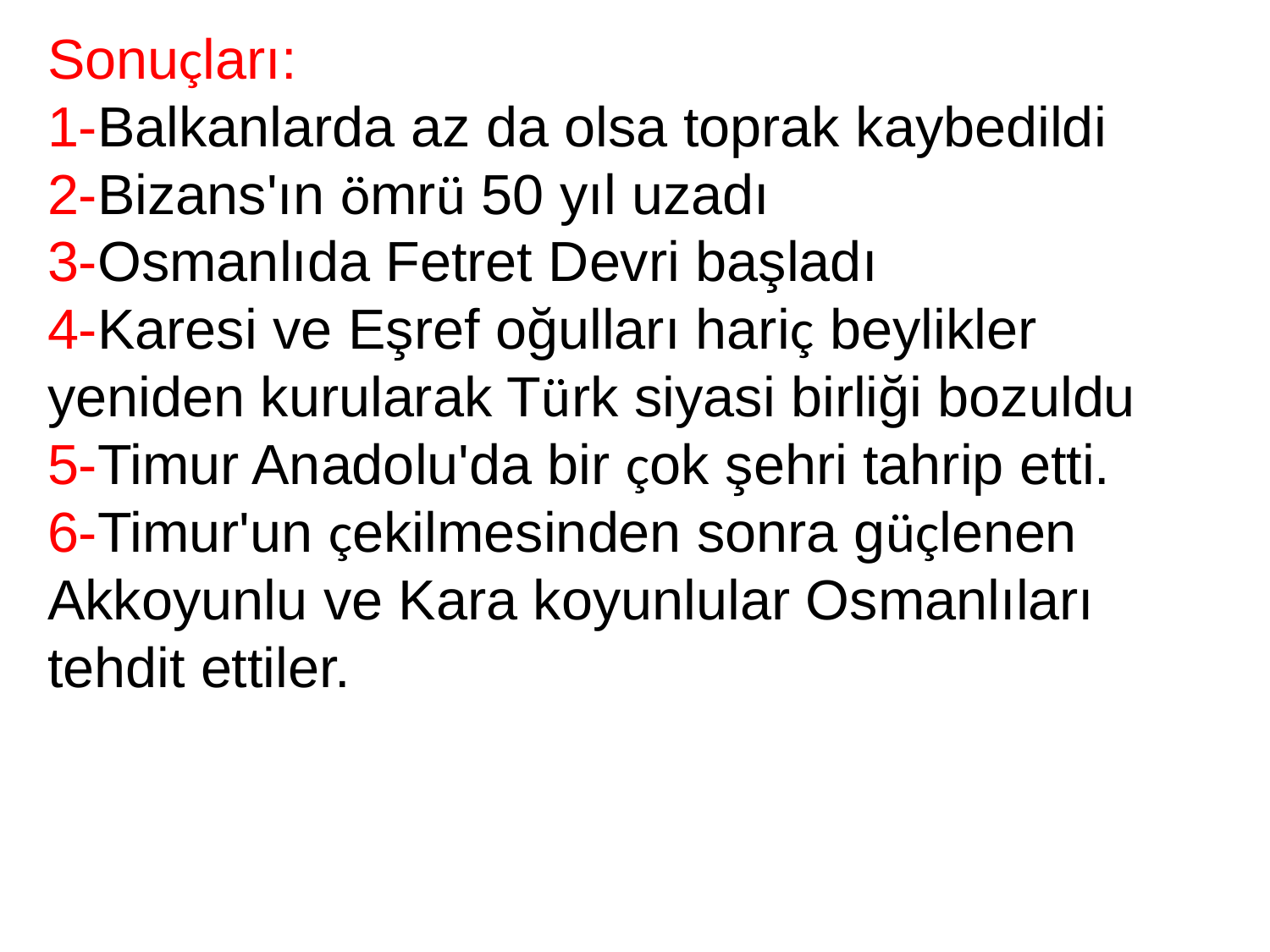

Sonuçları:
1-Balkanlarda az da olsa toprak kaybedildi
2-Bizans'ın ömrü 50 yıl uzadı
3-Osmanlıda Fetret Devri başladı
4-Karesi ve Eşref oğulları hariç beylikler yeniden kurularak Türk siyasi birliği bozuldu
5-Timur Anadolu'da bir çok şehri tahrip etti.
6-Timur'un çekilmesinden sonra güçlenen Akkoyunlu ve Kara koyunlular Osmanlıları tehdit ettiler.